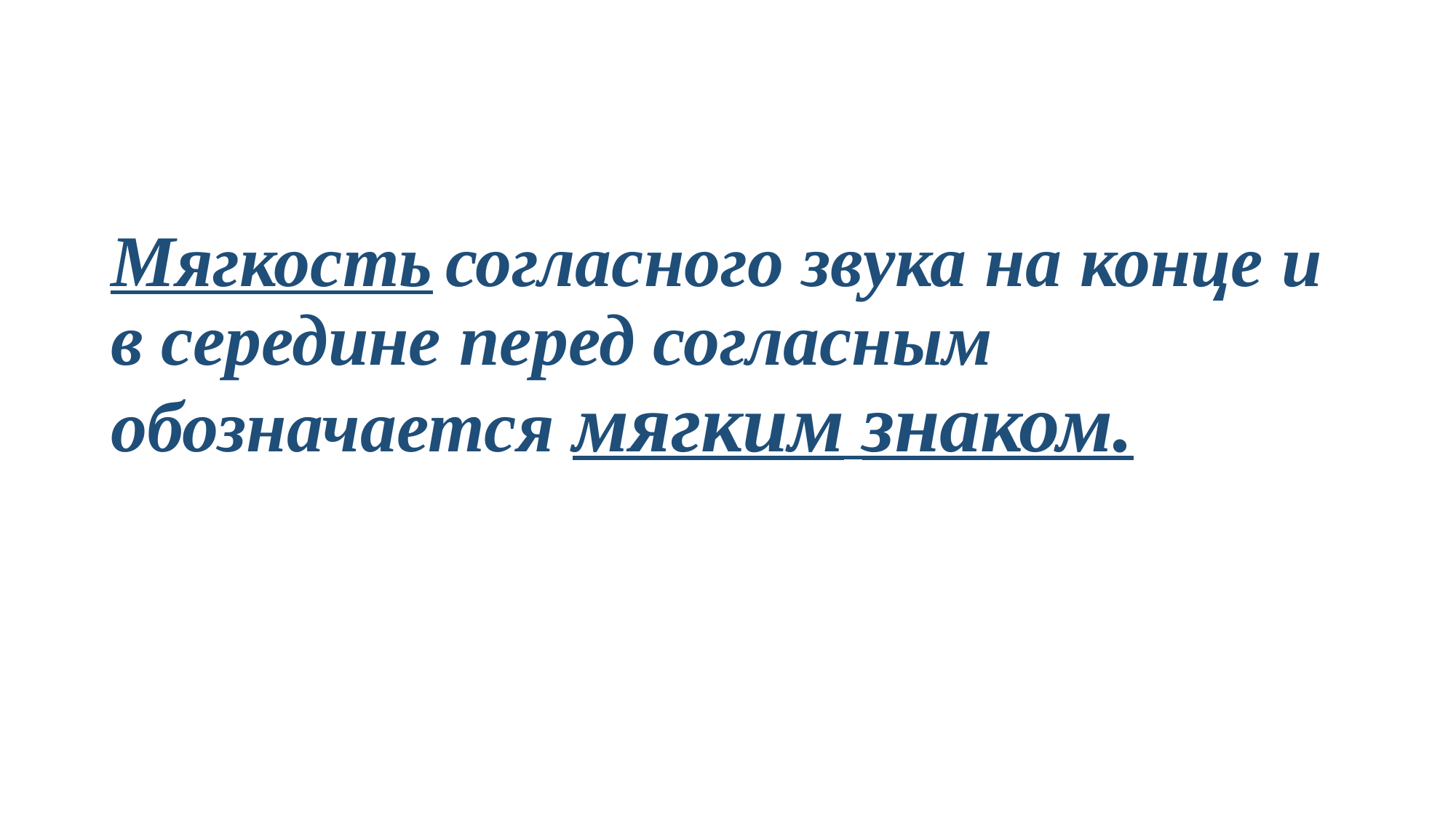

#
Мягкость согласного звука на конце и в середине перед согласным обозначается мягким знаком.